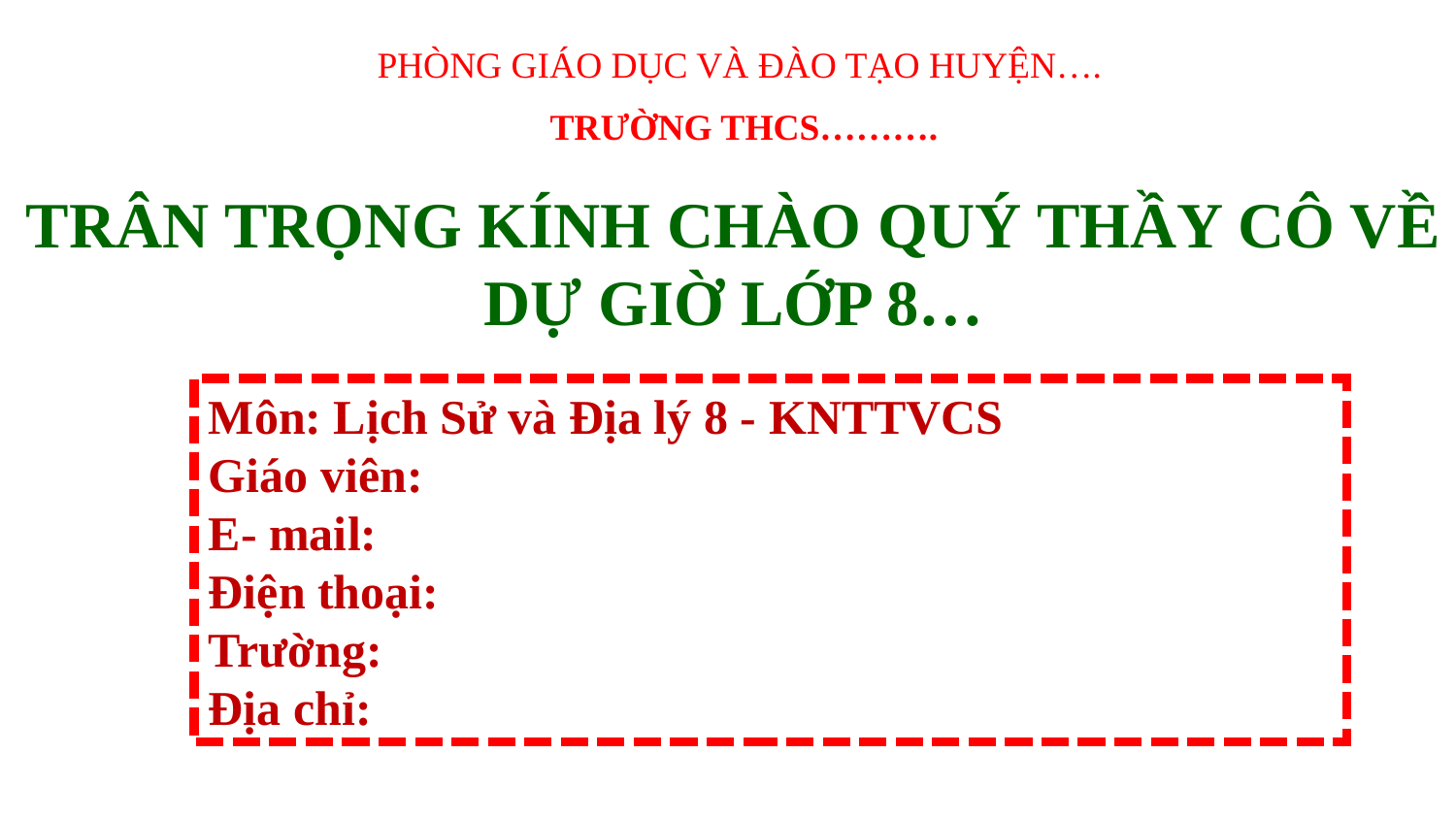

PHÒNG GIÁO DỤC VÀ ĐÀO TẠO HUYỆN….
TRƯỜNG THCS……….
TRÂN TRỌNG KÍNH CHÀO QUÝ THẦY CÔ VỀ DỰ GIỜ LỚP 8…
Môn: Lịch Sử và Địa lý 8 - KNTTVCS
Giáo viên:
E- mail:
Điện thoại:
Trường:
Địa chỉ: